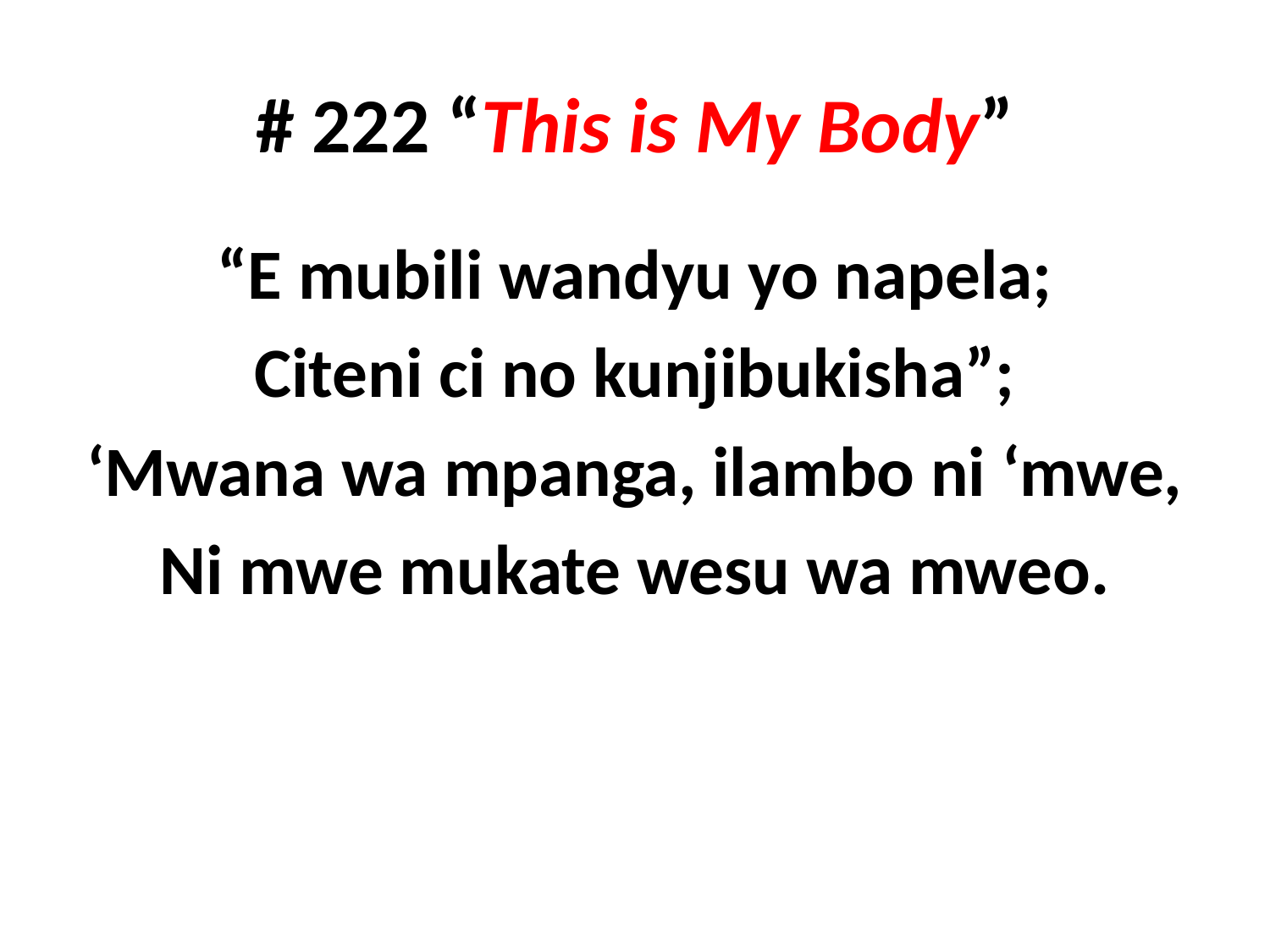

# # 222 “This is My Body”
“E mubili wandyu yo napela;
Citeni ci no kunjibukisha”;
‘Mwana wa mpanga, ilambo ni ‘mwe,
Ni mwe mukate wesu wa mweo.